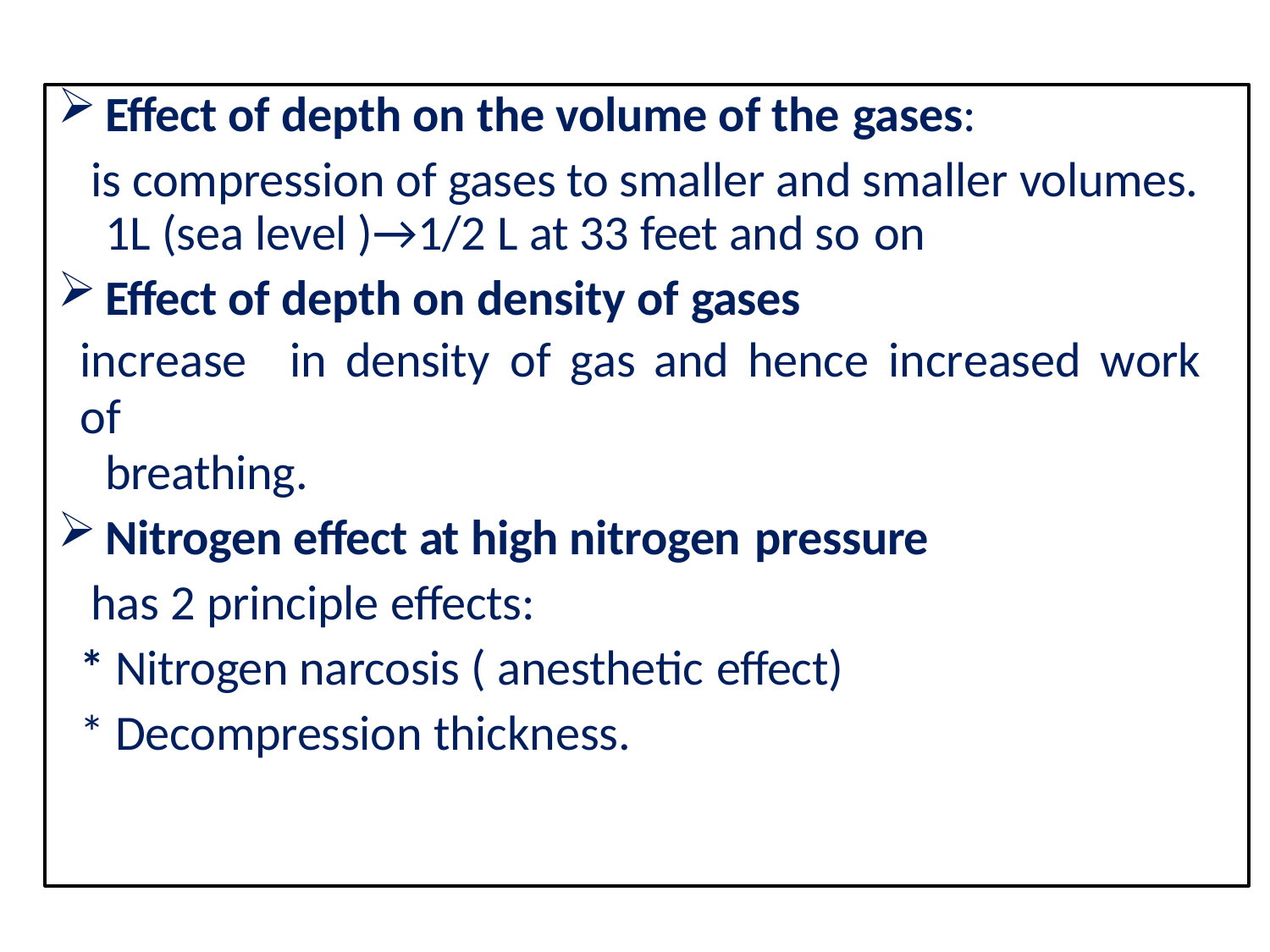

Effect of depth on the volume of the gases:
is compression of gases to smaller and smaller volumes.  1L (sea level )→1/2 L at 33 feet and so on
Effect of depth on density of gases
increase	in	density	of	gas	and	hence	increased	work	of
breathing.
Nitrogen effect at high nitrogen pressure
has 2 principle effects:
* Nitrogen narcosis ( anesthetic effect)
* Decompression thickness.